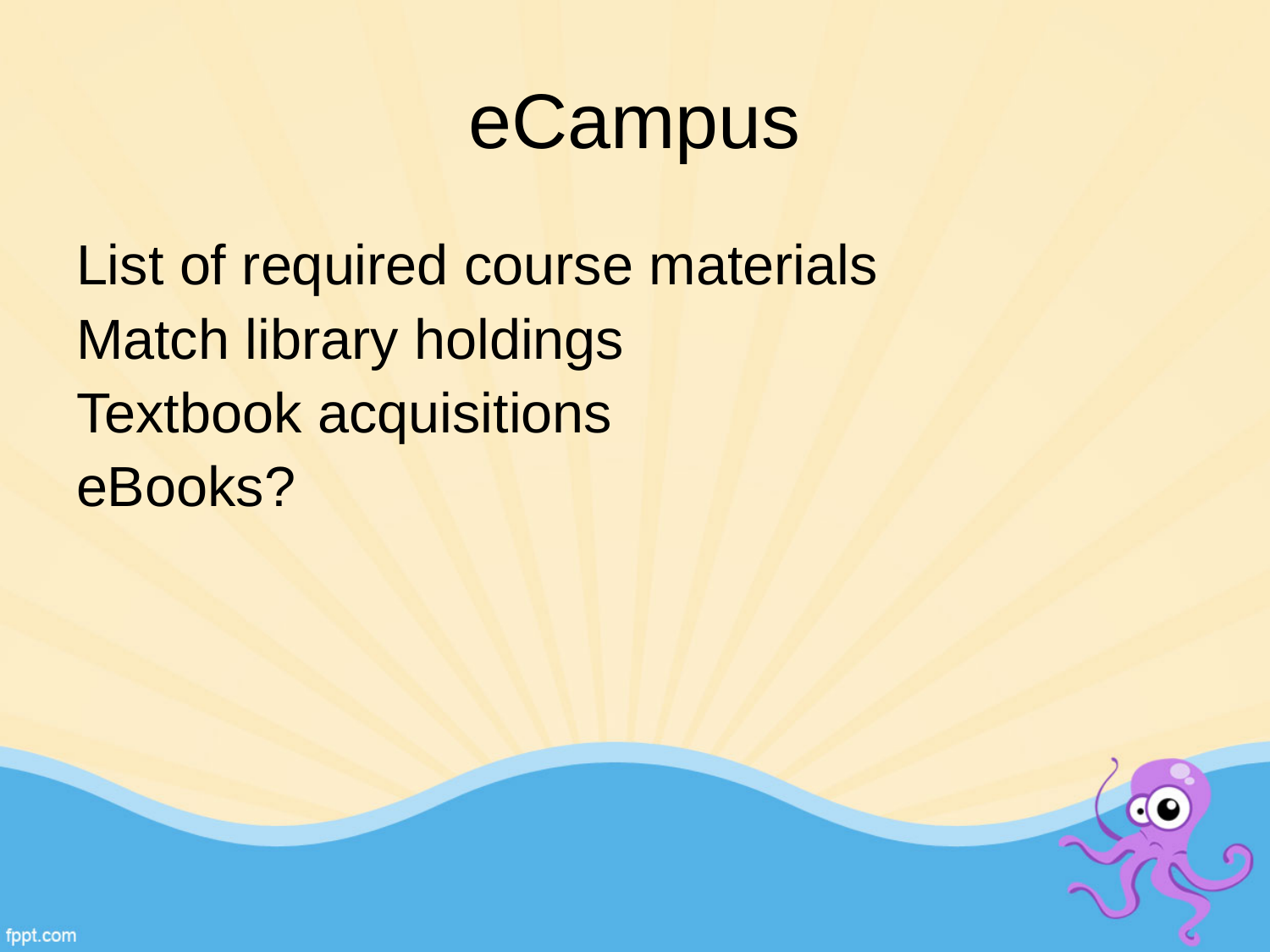

# eCampus
List of required course materials
Match library holdings
Textbook acquisitions
eBooks?